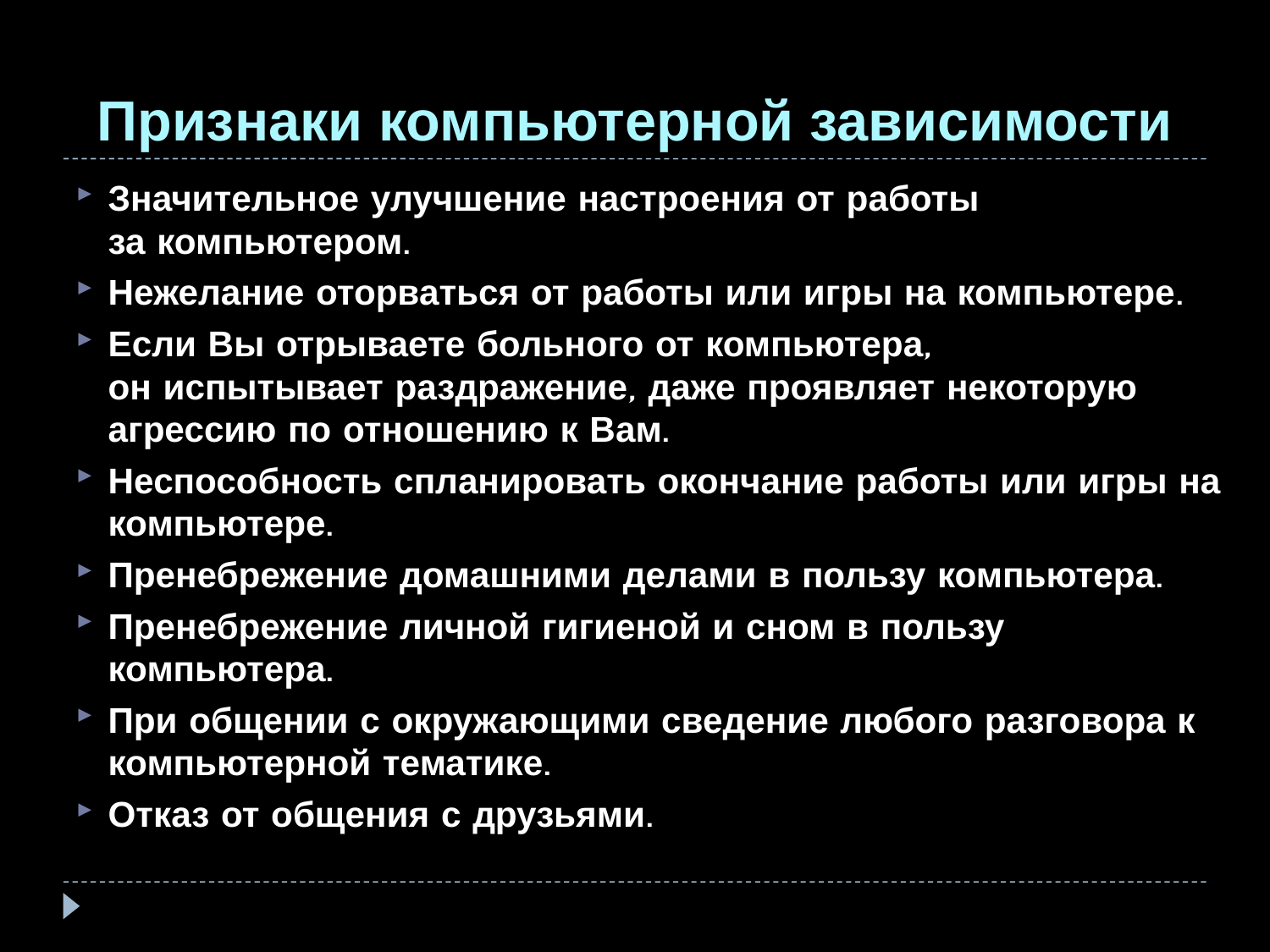

# Признаки компьютерной зависимости
Значительное улучшение настроения от работы                    за компьютером.
Нежелание оторваться от работы или игры на компьютере.
Если Вы отрываете больного от компьютера,                         он испытывает раздражение, даже проявляет некоторую агрессию по отношению к Вам.
Неспособность спланировать окончание работы или игры на компьютере.
Пренебрежение домашними делами в пользу компьютера.
Пренебрежение личной гигиеной и сном в пользу компьютера.
При общении с окружающими сведение любого разговора к компьютерной тематике.
Отказ от общения с друзьями.